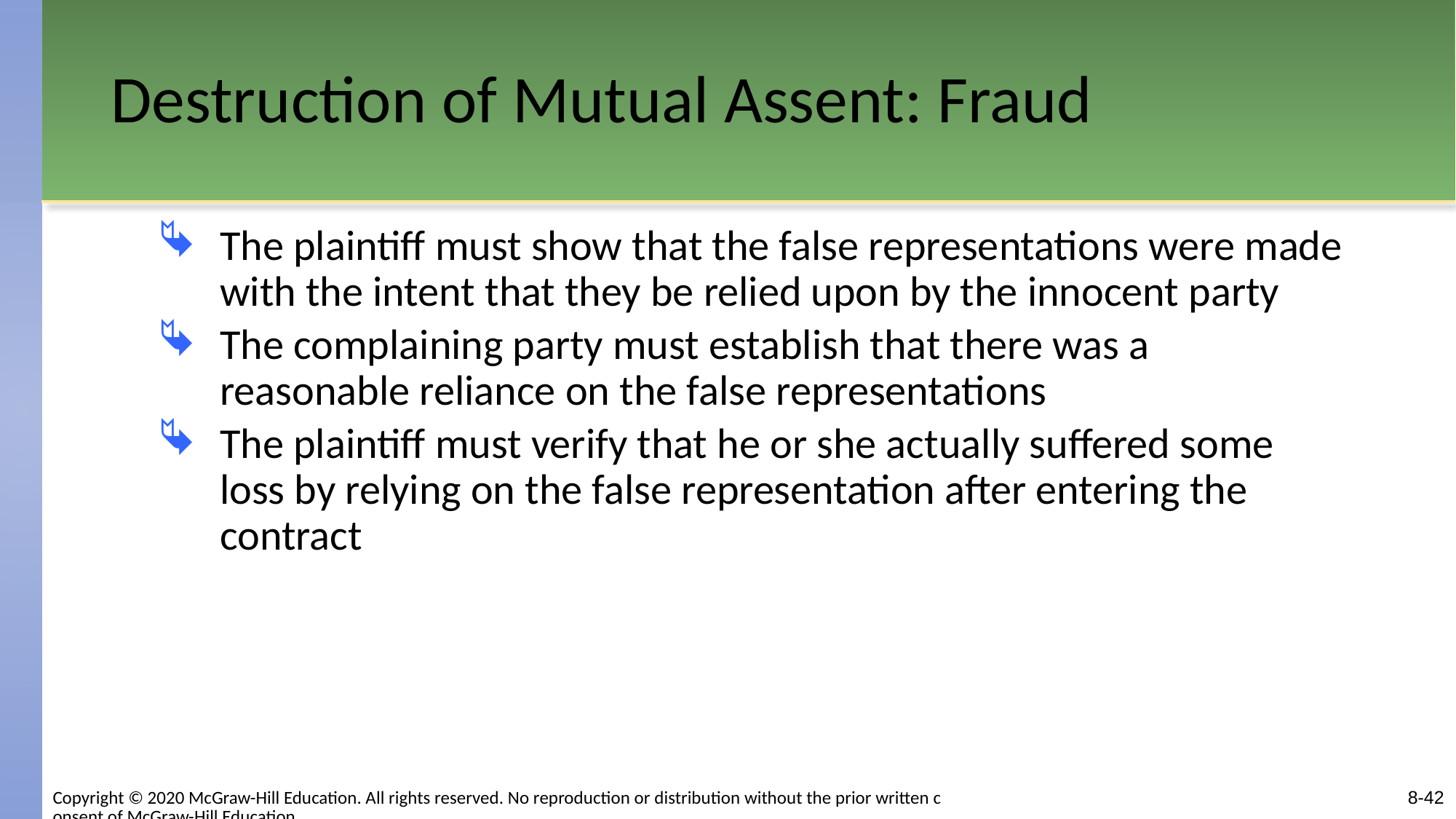

# Destruction of Mutual Assent: Fraud
The plaintiff must show that the false representations were made with the intent that they be relied upon by the innocent party
The complaining party must establish that there was a reasonable reliance on the false representations
The plaintiff must verify that he or she actually suffered some loss by relying on the false representation after entering the contract
8-42
Copyright © 2020 McGraw-Hill Education. All rights reserved. No reproduction or distribution without the prior written consent of McGraw-Hill Education.